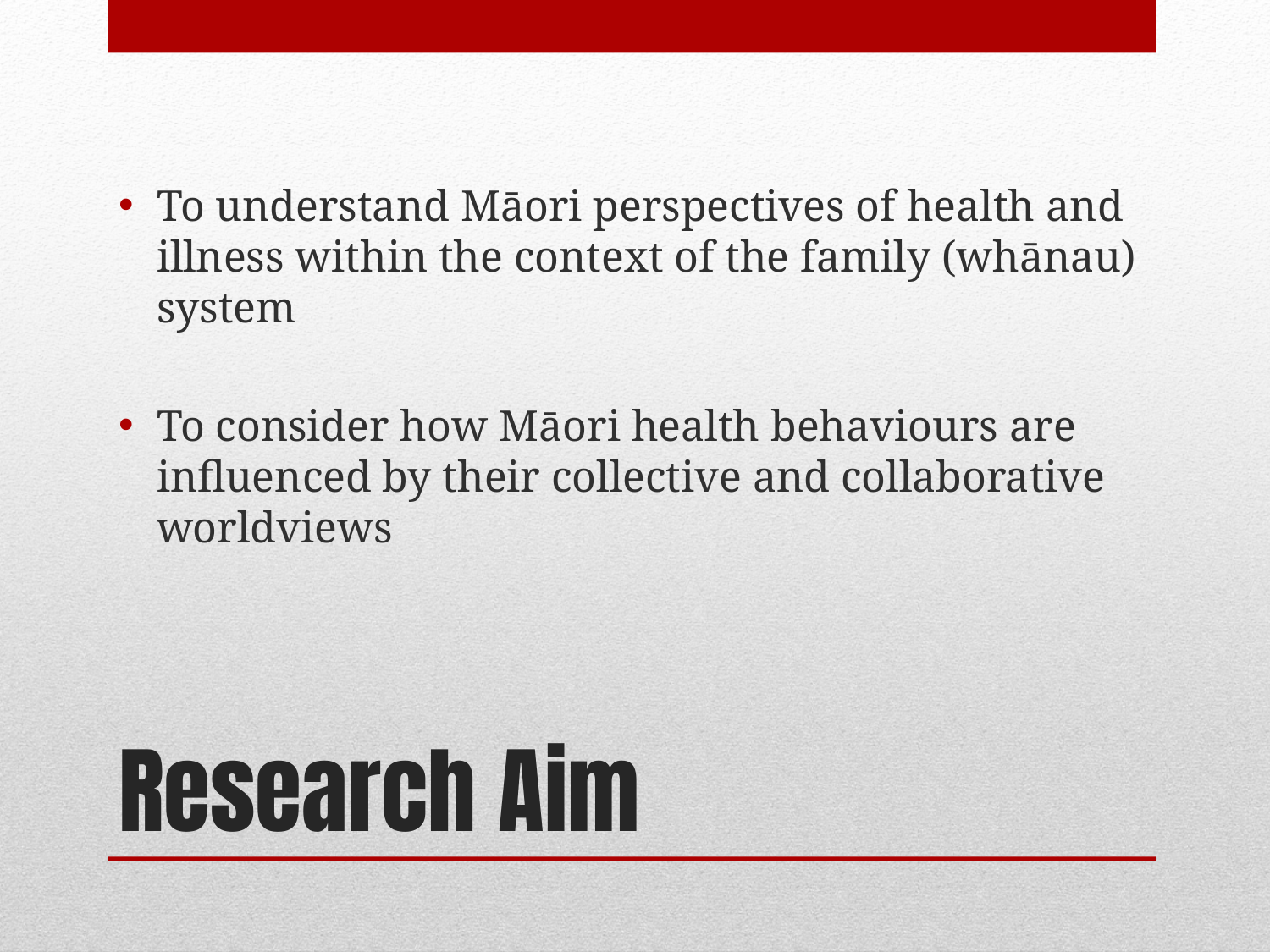

To understand Māori perspectives of health and illness within the context of the family (whānau) system

To consider how Māori health behaviours are influenced by their collective and collaborative worldviews

# Research Aim